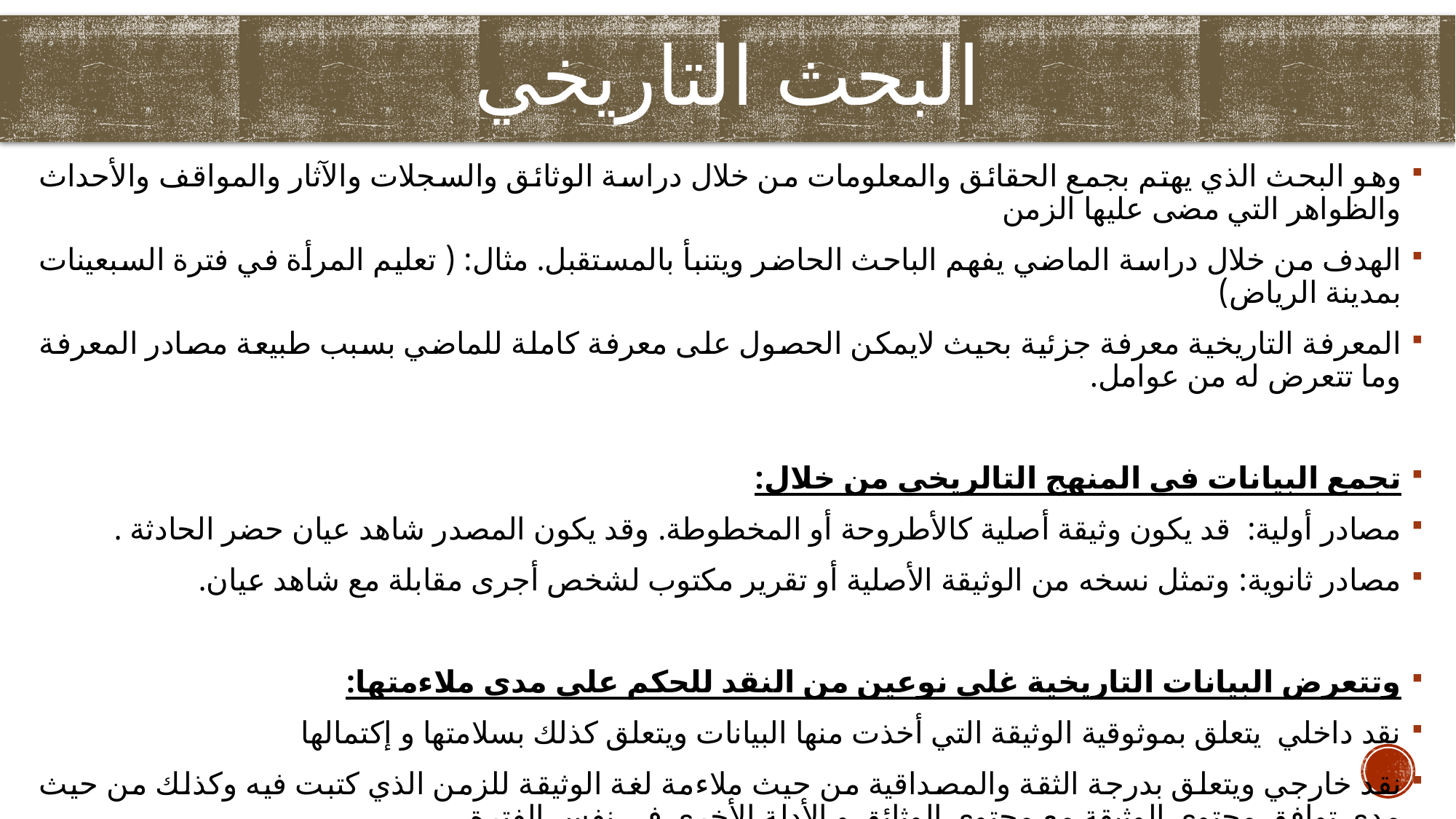

# البحث التاريخي
وهو البحث الذي يهتم بجمع الحقائق والمعلومات من خلال دراسة الوثائق والسجلات والآثار والمواقف والأحداث والظواهر التي مضى عليها الزمن
الهدف من خلال دراسة الماضي يفهم الباحث الحاضر ويتنبأ بالمستقبل. مثال: ( تعليم المرأة في فترة السبعينات بمدينة الرياض)
المعرفة التاريخية معرفة جزئية بحيث لايمكن الحصول على معرفة كاملة للماضي بسبب طبيعة مصادر المعرفة وما تتعرض له من عوامل.

تجمع البيانات في المنهج التالريخي من خلال:
مصادر أولية:  قد يكون وثيقة أصلية كالأطروحة أو المخطوطة. وقد يكون المصدر شاهد عيان حضر الحادثة .
مصادر ثانوية: وتمثل نسخه من الوثيقة الأصلية أو تقرير مكتوب لشخص أجرى مقابلة مع شاهد عيان.

وتتعرض البيانات التاريخية غلى نوعين من النقد للحكم على مدى ملاءمتها:
نقد داخلي  يتعلق بموثوقية الوثيقة التي أخذت منها البيانات ويتعلق كذلك بسلامتها و إكتمالها
نقد خارجي ويتعلق بدرجة الثقة والمصداقية من حيث ملاءمة لغة الوثيقة للزمن الذي كتبت فيه وكذلك من حيث مدى توافق محتوى الوثيقة مع محتوى الوثائق و الأدلة الأخرى في نفس الفترة .